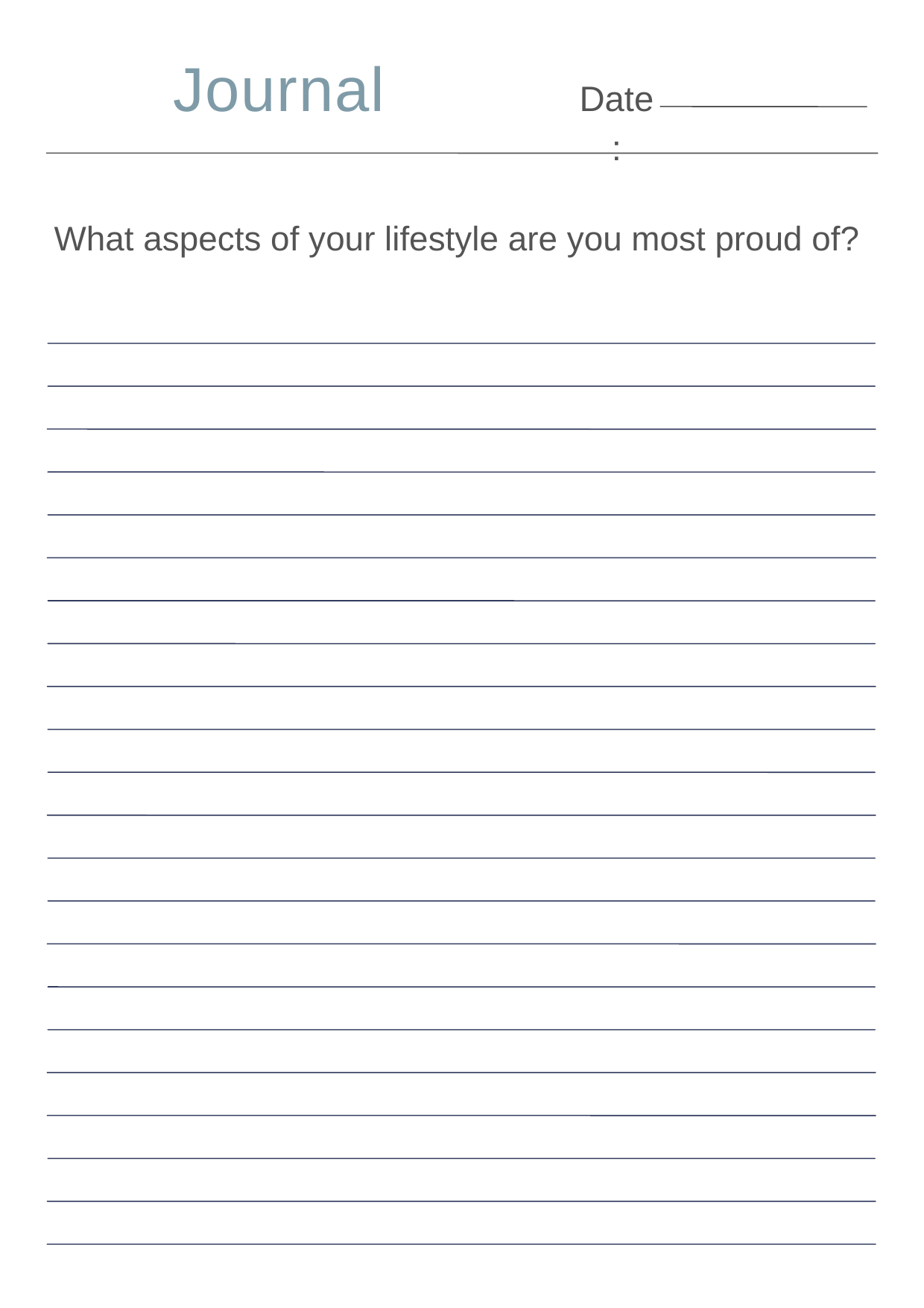

Journal
Date:

What aspects of your lifestyle are you most proud of?